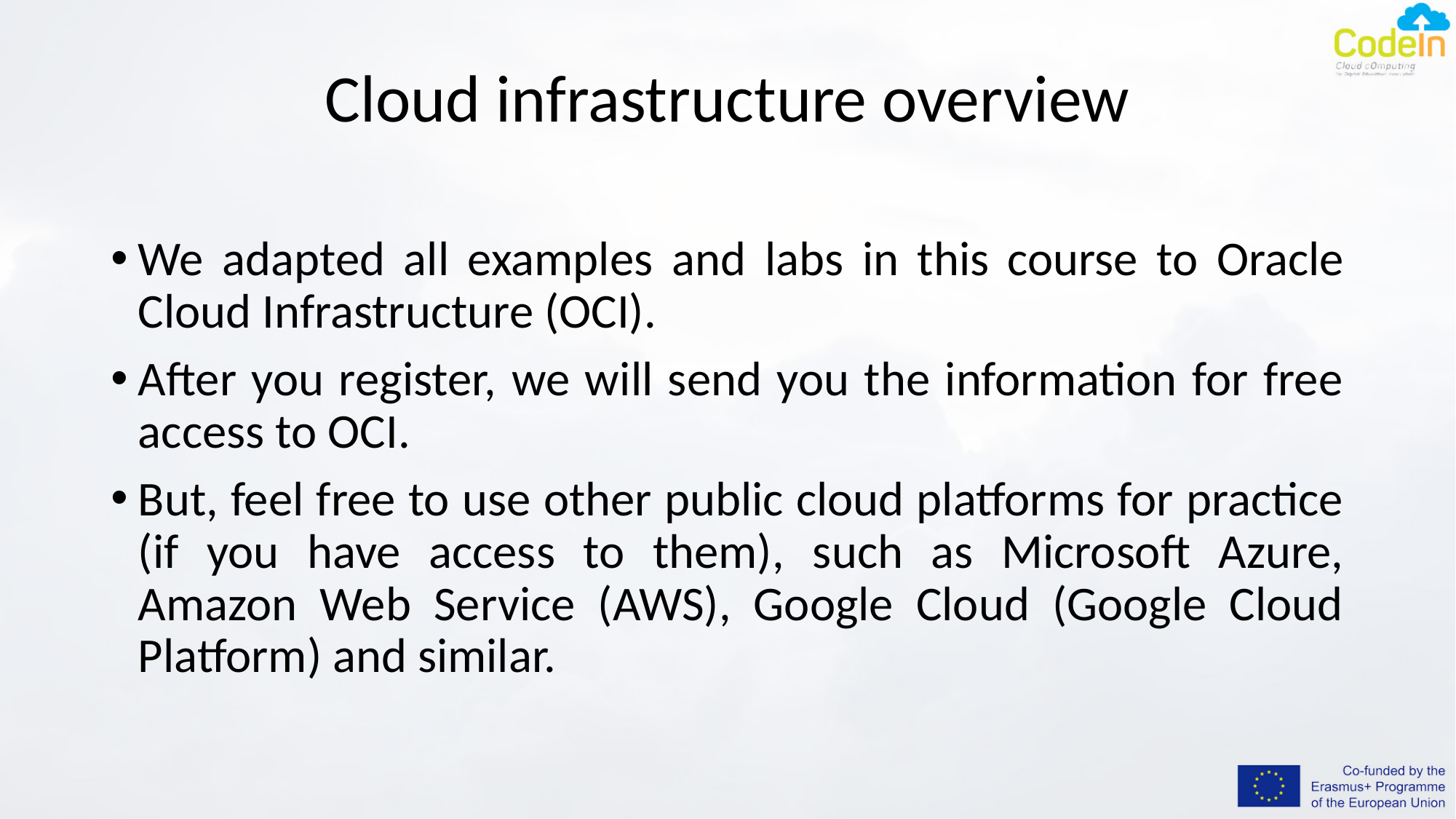

# Cloud infrastructure overview

We adapted all examples and labs in this course to Oracle Cloud Infrastructure (OCI).
After you register, we will send you the information for free access to OCI.
But, feel free to use other public cloud platforms for practice (if you have access to them), such as Microsoft Azure, Amazon Web Service (AWS), Google Cloud (Google Cloud Platform) and similar.